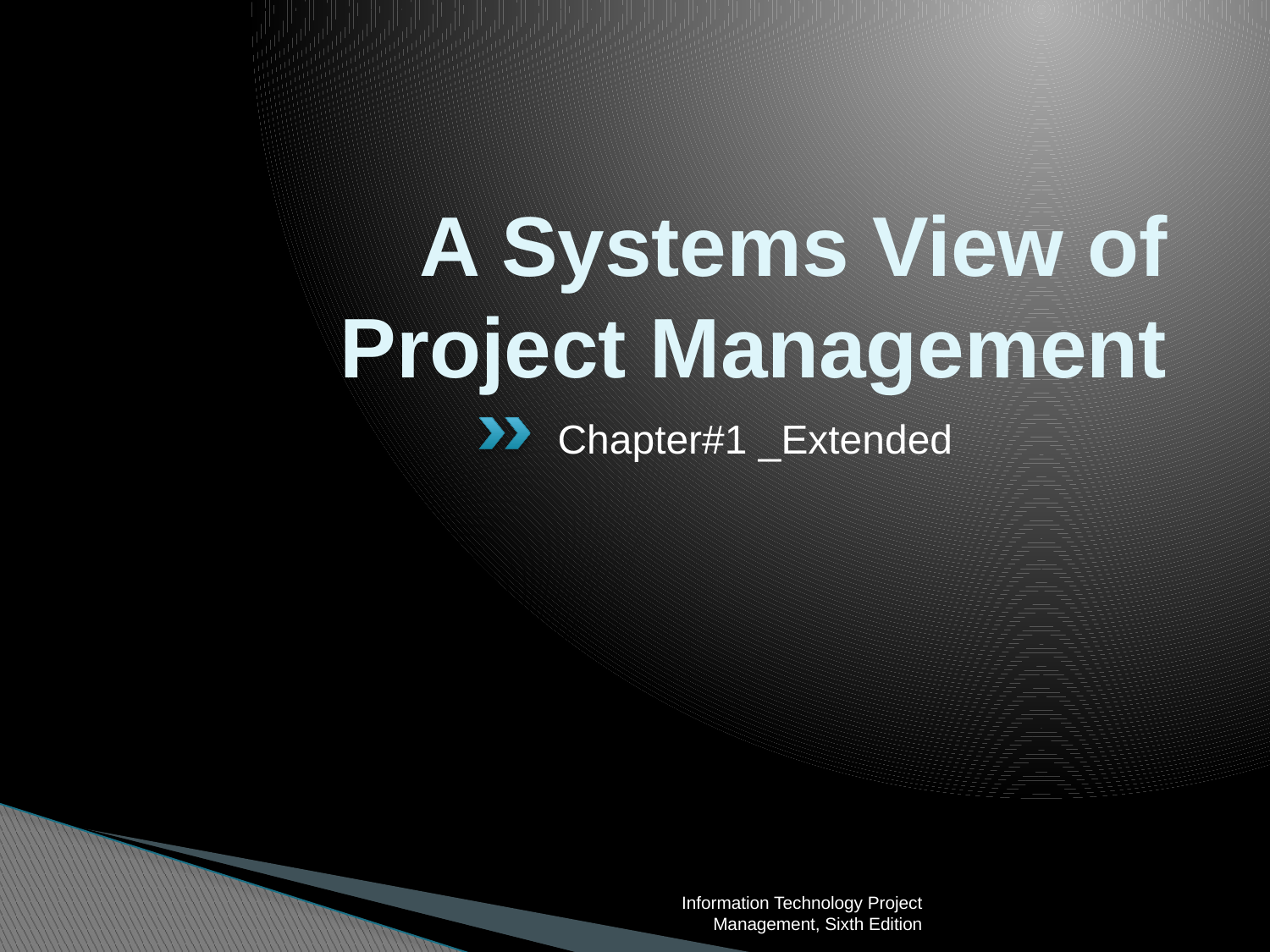

# A Systems View of Project Management
Chapter#1 _Extended

Information Technology Project Management, Sixth Edition